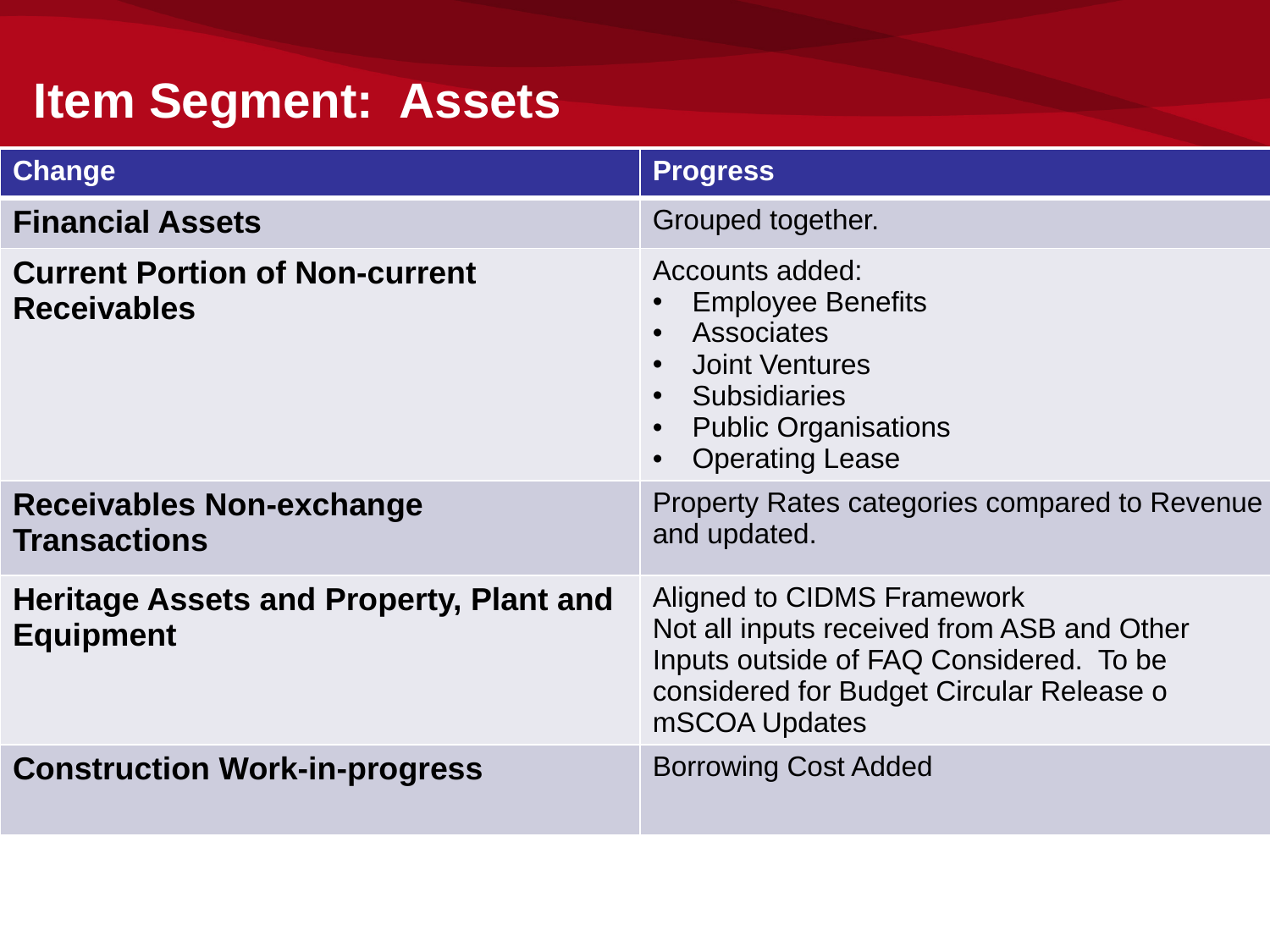

Item Segment:  Assets

| Change | Progress |
| --- | --- |
| Financial Assets | Grouped together. |
| Current Portion of Non-current Receivables | Accounts added: Employee Benefits Associates Joint Ventures Subsidiaries Public Organisations Operating Lease |
| Receivables Non-exchange Transactions | Property Rates categories compared to Revenue and updated. |
| Heritage Assets and Property, Plant and Equipment | Aligned to CIDMS Framework Not all inputs received from ASB and Other Inputs outside of FAQ Considered. To be considered for Budget Circular Release o mSCOA Updates |
| Construction Work-in-progress | Borrowing Cost Added |